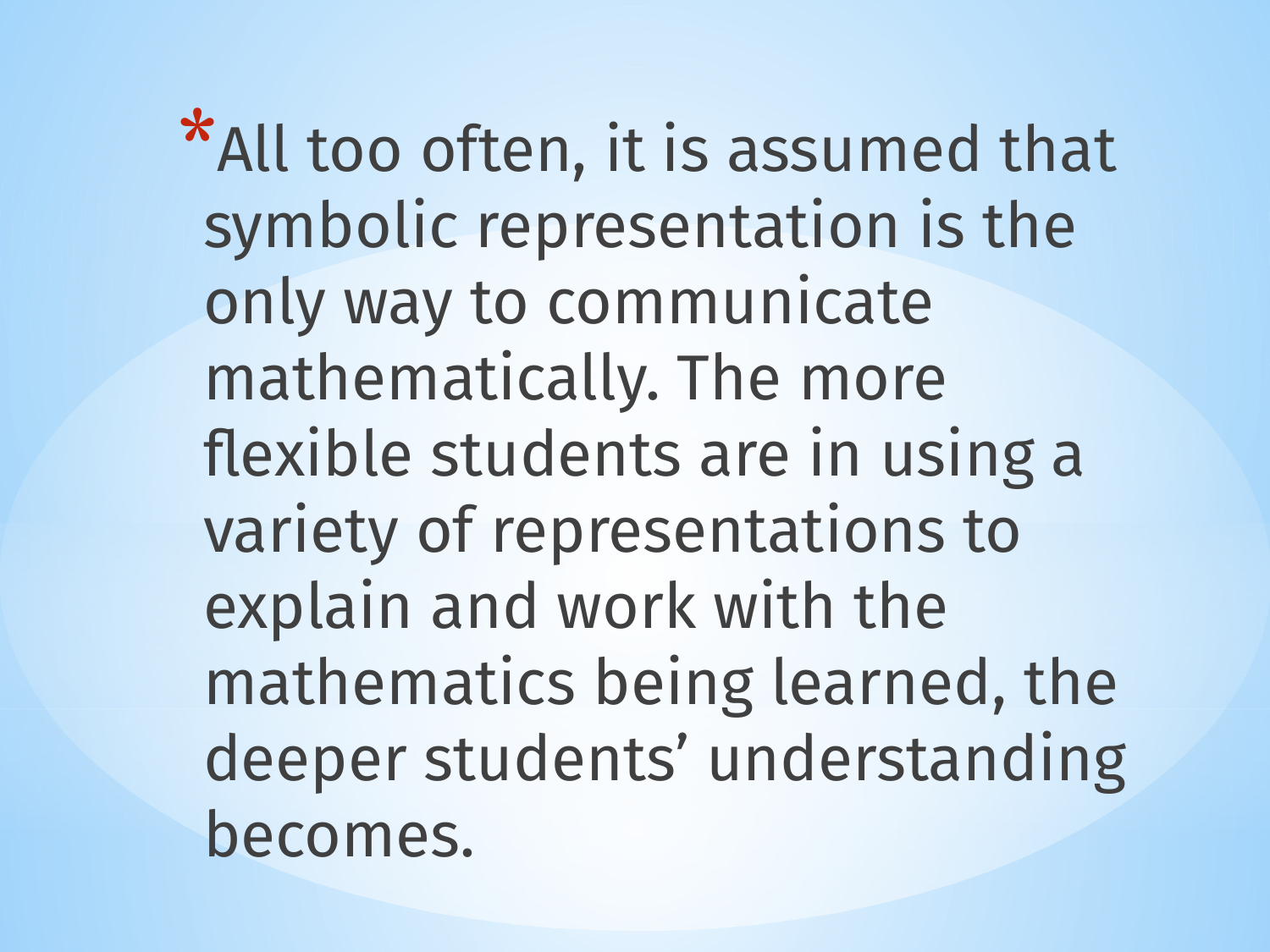

All too often, it is assumed that symbolic representation is the only way to communicate mathematically. The more flexible students are in using a variety of representations to explain and work with the mathematics being learned, the deeper students’ understanding becomes.